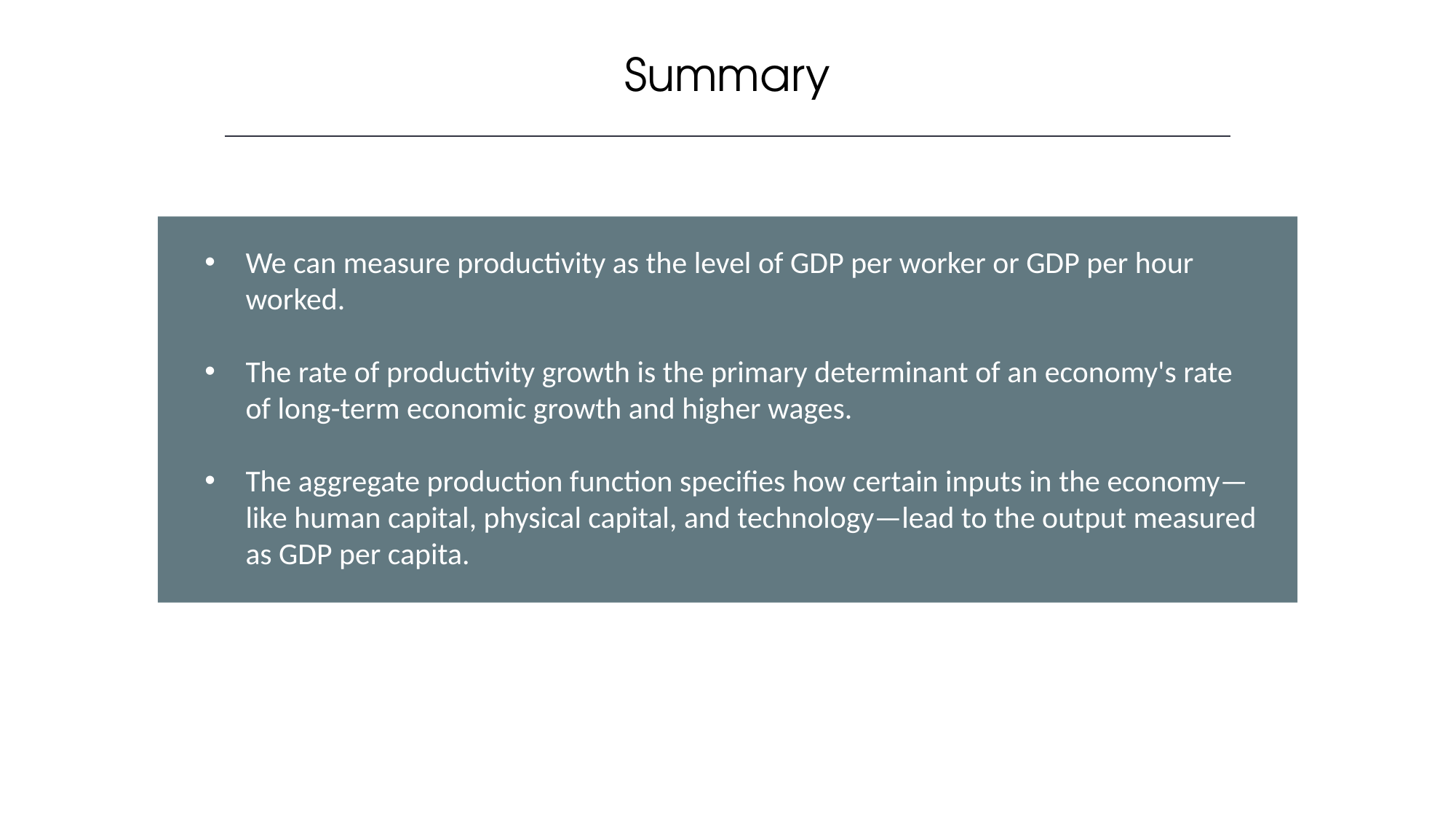

Summary

We can measure productivity as the level of GDP per worker or GDP per hour worked.

The rate of productivity growth is the primary determinant of an economy's rate of long-term economic growth and higher wages.

The aggregate production function specifies how certain inputs in the economy—like human capital, physical capital, and technology—lead to the output measured as GDP per capita.